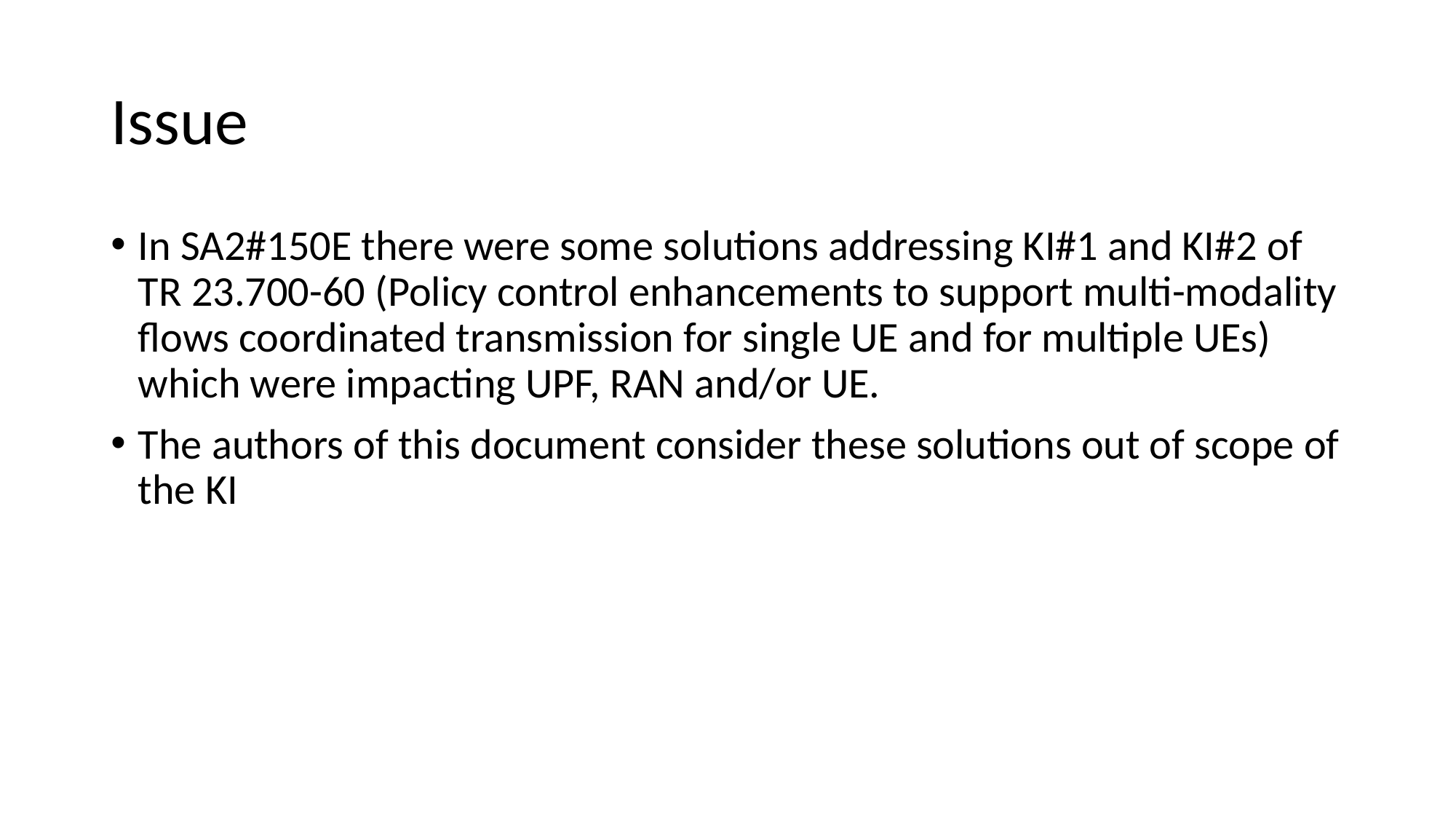

# Issue
In SA2#150E there were some solutions addressing KI#1 and KI#2 of TR 23.700-60 (Policy control enhancements to support multi-modality flows coordinated transmission for single UE and for multiple UEs) which were impacting UPF, RAN and/or UE.
The authors of this document consider these solutions out of scope of the KI